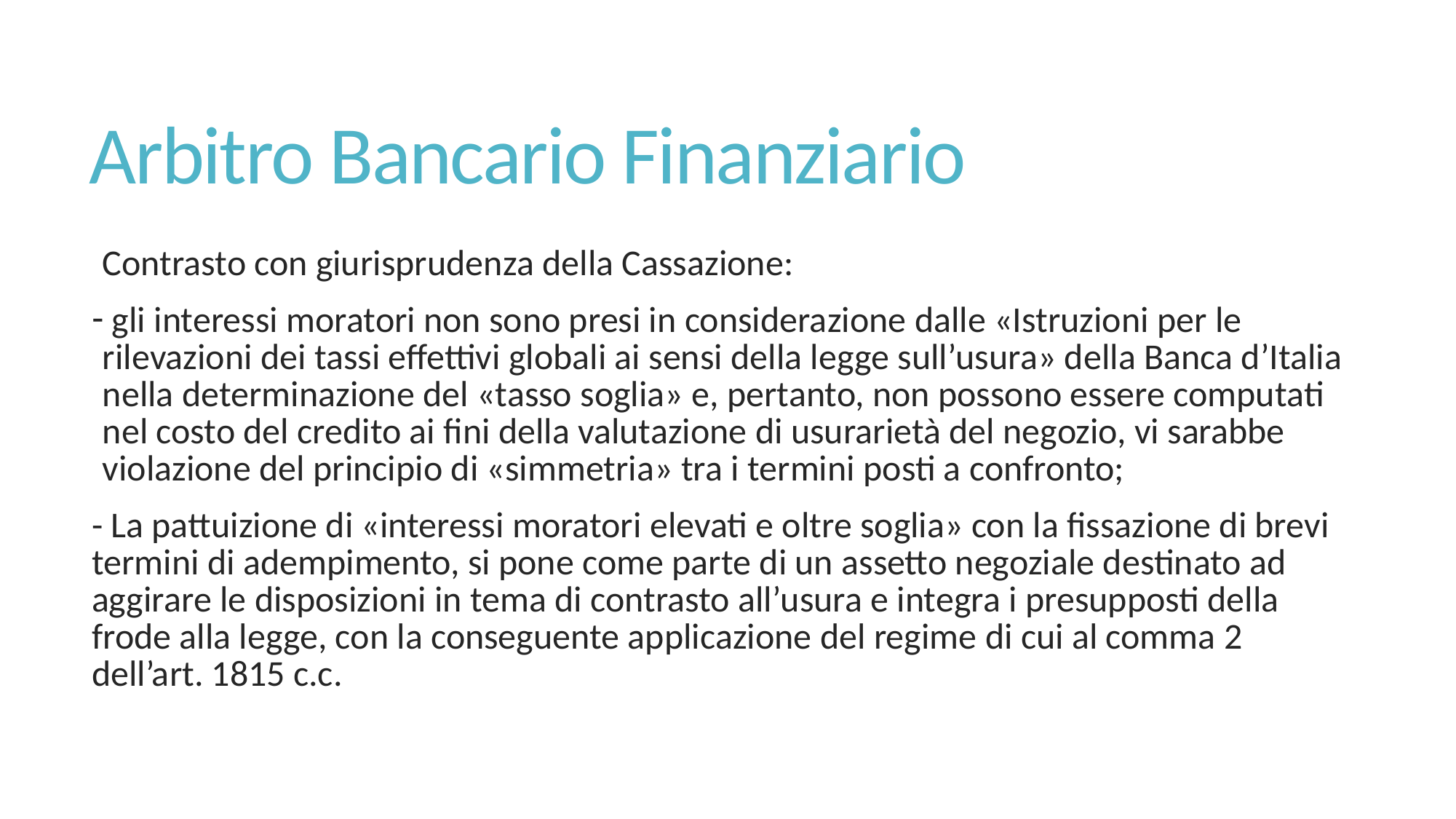

# Arbitro Bancario Finanziario
Contrasto con giurisprudenza della Cassazione:
 gli interessi moratori non sono presi in considerazione dalle «Istruzioni per le rilevazioni dei tassi effettivi globali ai sensi della legge sull’usura» della Banca d’Italia nella determinazione del «tasso soglia» e, pertanto, non possono essere computati nel costo del credito ai fini della valutazione di usurarietà del negozio, vi sarabbe violazione del principio di «simmetria» tra i termini posti a confronto;
- La pattuizione di «interessi moratori elevati e oltre soglia» con la fissazione di brevi termini di adempimento, si pone come parte di un assetto negoziale destinato ad aggirare le disposizioni in tema di contrasto all’usura e integra i presupposti della frode alla legge, con la conseguente applicazione del regime di cui al comma 2 dell’art. 1815 c.c.